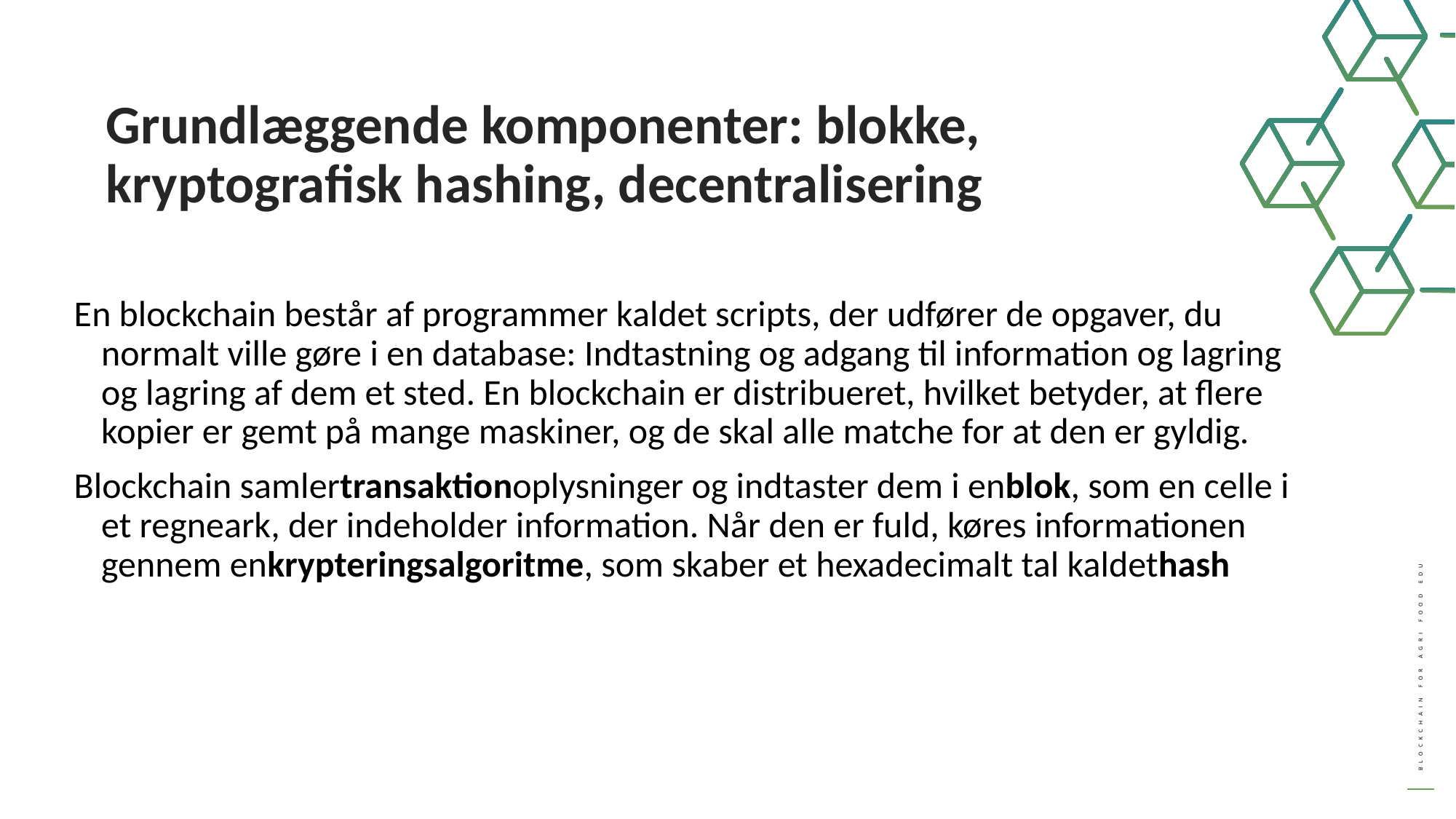

Grundlæggende komponenter: blokke, kryptografisk hashing, decentralisering
En blockchain består af programmer kaldet scripts, der udfører de opgaver, du normalt ville gøre i en database: Indtastning og adgang til information og lagring og lagring af dem et sted. En blockchain er distribueret, hvilket betyder, at flere kopier er gemt på mange maskiner, og de skal alle matche for at den er gyldig.
Blockchain samlertransaktionoplysninger og indtaster dem i enblok, som en celle i et regneark, der indeholder information. Når den er fuld, køres informationen gennem enkrypteringsalgoritme, som skaber et hexadecimalt tal kaldethash